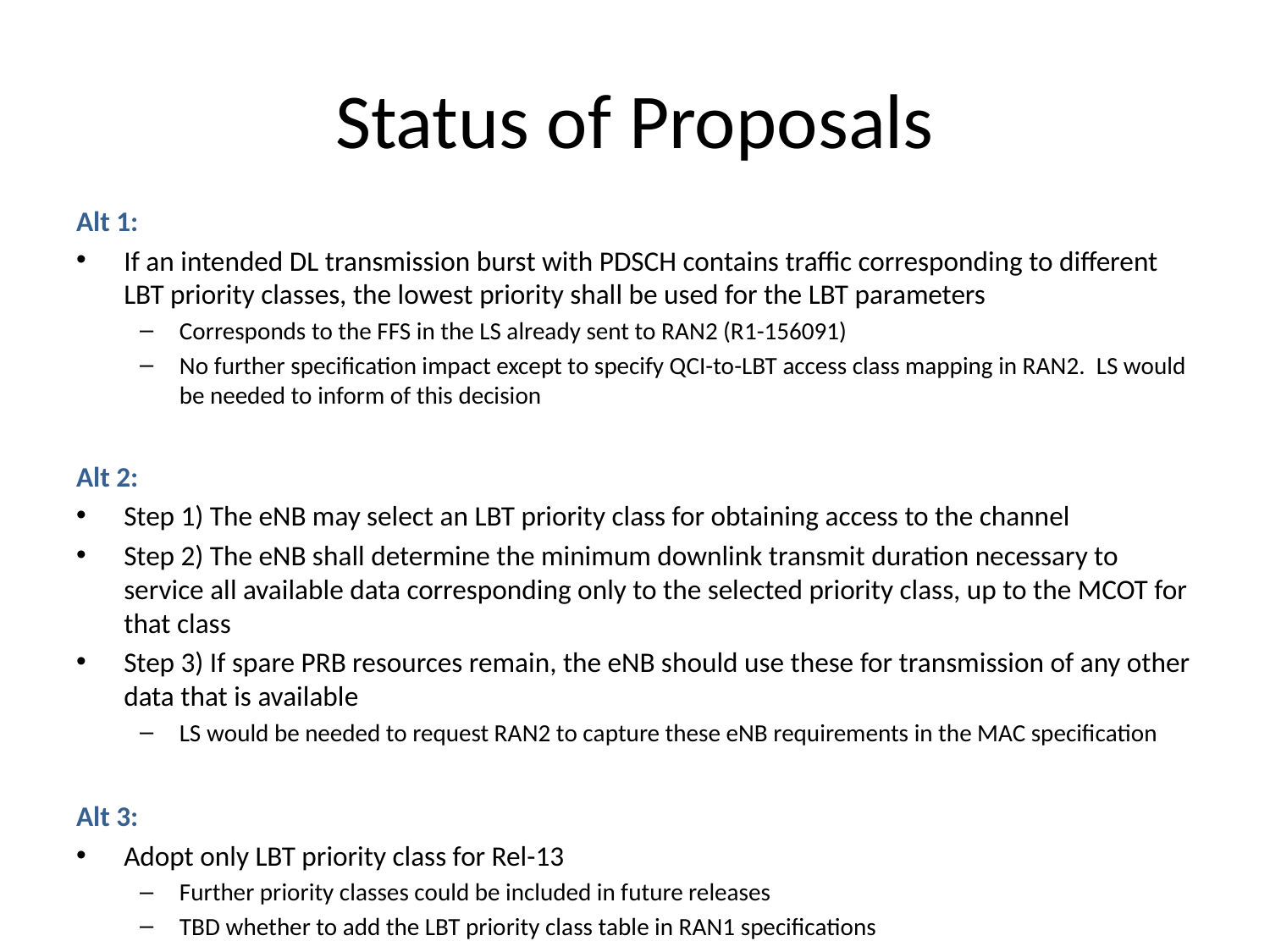

# Status of Proposals
Alt 1:
If an intended DL transmission burst with PDSCH contains traffic corresponding to different LBT priority classes, the lowest priority shall be used for the LBT parameters
Corresponds to the FFS in the LS already sent to RAN2 (R1-156091)
No further specification impact except to specify QCI-to-LBT access class mapping in RAN2.  LS would be needed to inform of this decision

Alt 2:
Step 1) The eNB may select an LBT priority class for obtaining access to the channel
Step 2) The eNB shall determine the minimum downlink transmit duration necessary to service all available data corresponding only to the selected priority class, up to the MCOT for that class
Step 3) If spare PRB resources remain, the eNB should use these for transmission of any other data that is available
LS would be needed to request RAN2 to capture these eNB requirements in the MAC specification

Alt 3:
Adopt only LBT priority class for Rel-13
Further priority classes could be included in future releases
TBD whether to add the LBT priority class table in RAN1 specifications